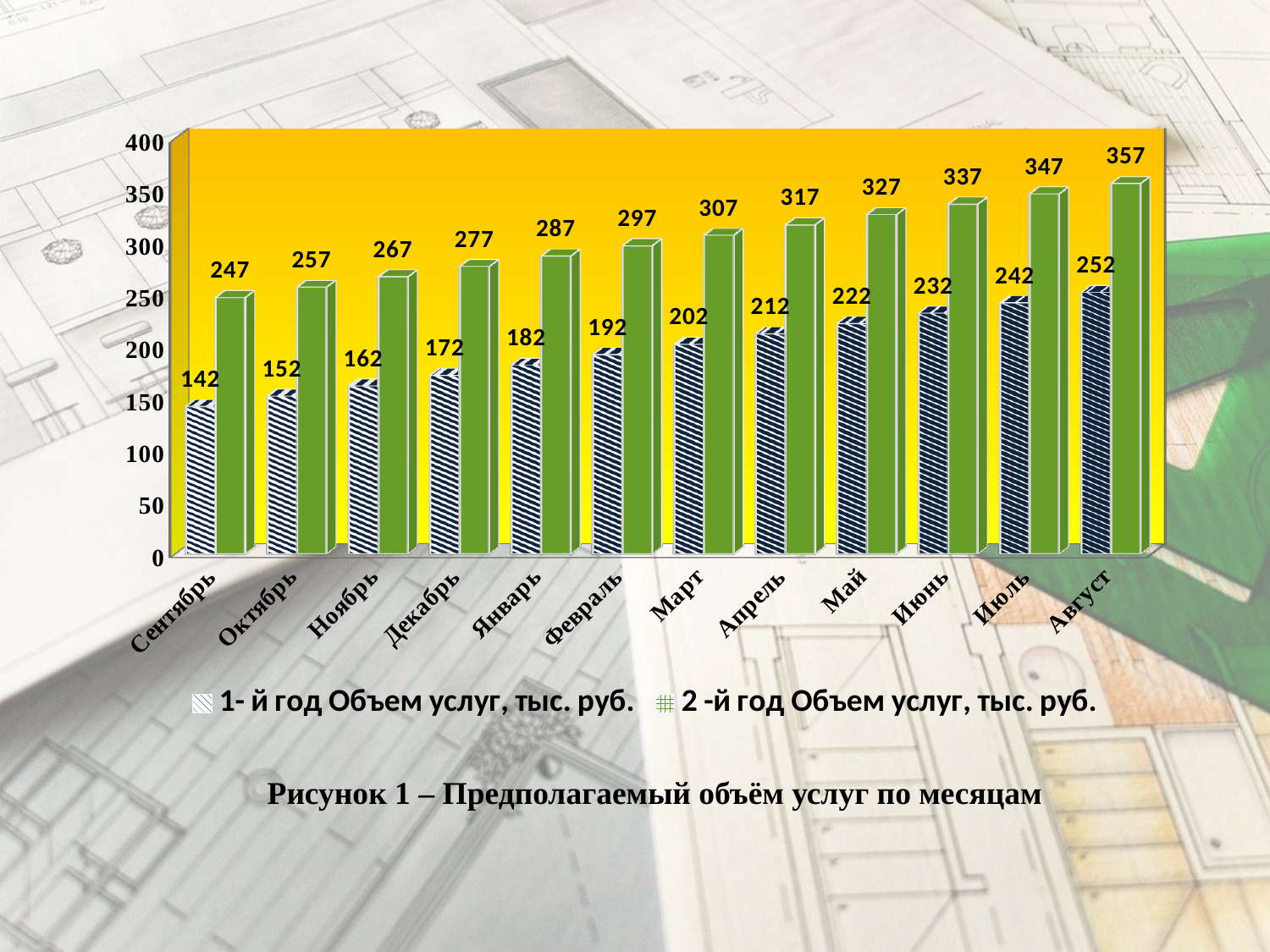

[unsupported chart]

Рисунок 1 – Предполагаемый объём услуг по месяцам